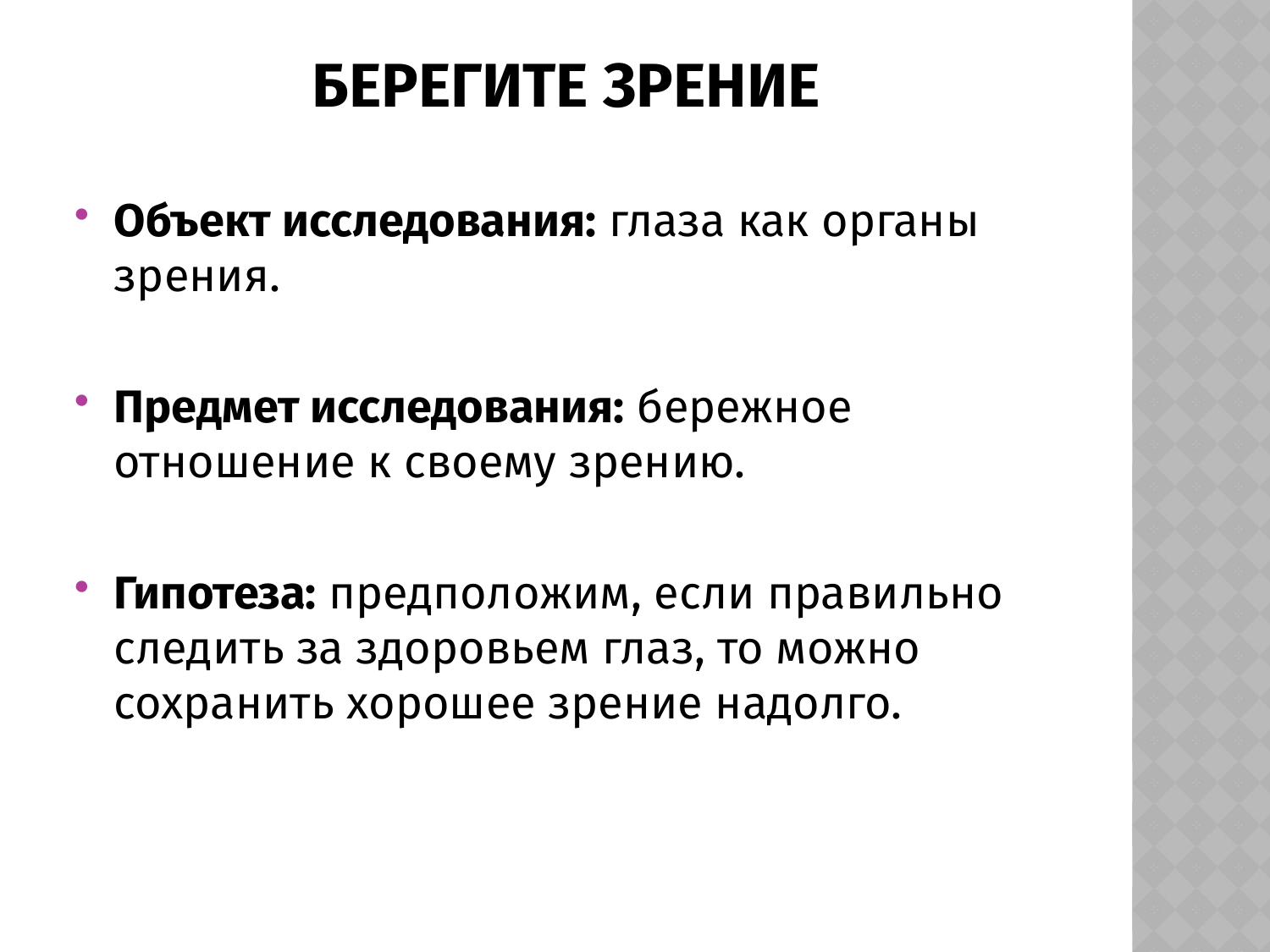

# Берегите зрение

Объект исследования: глаза как органы зрения.

Предмет исследования: бережное отношение к своему зрению.

Гипотеза: предположим, если правильно следить за здоровьем глаз, то можно сохранить хорошее зрение надолго.